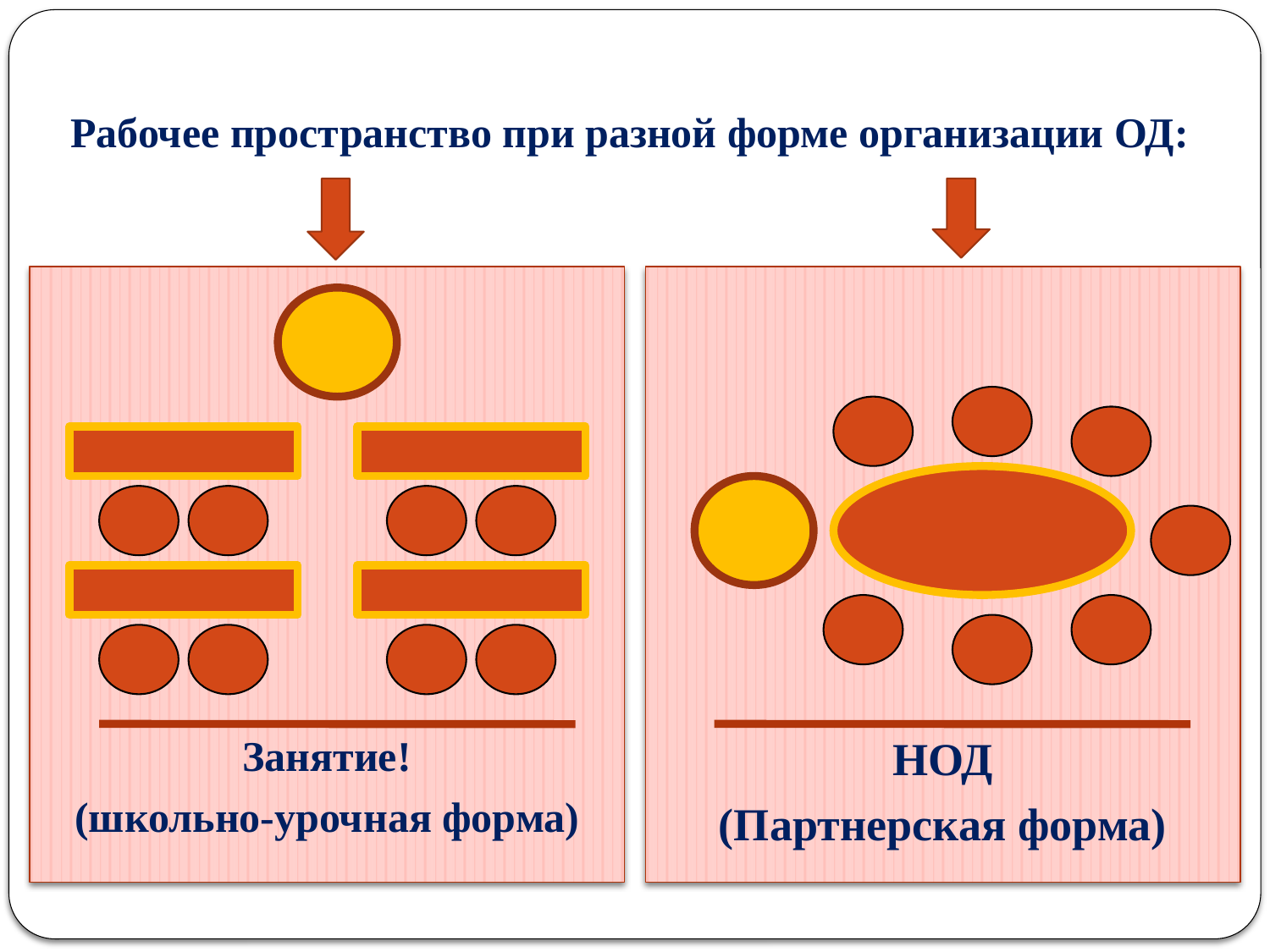

# Рабочее пространство при разной форме организации ОД:

Занятие!
(школьно-урочная форма)

НОД
(Партнерская форма)